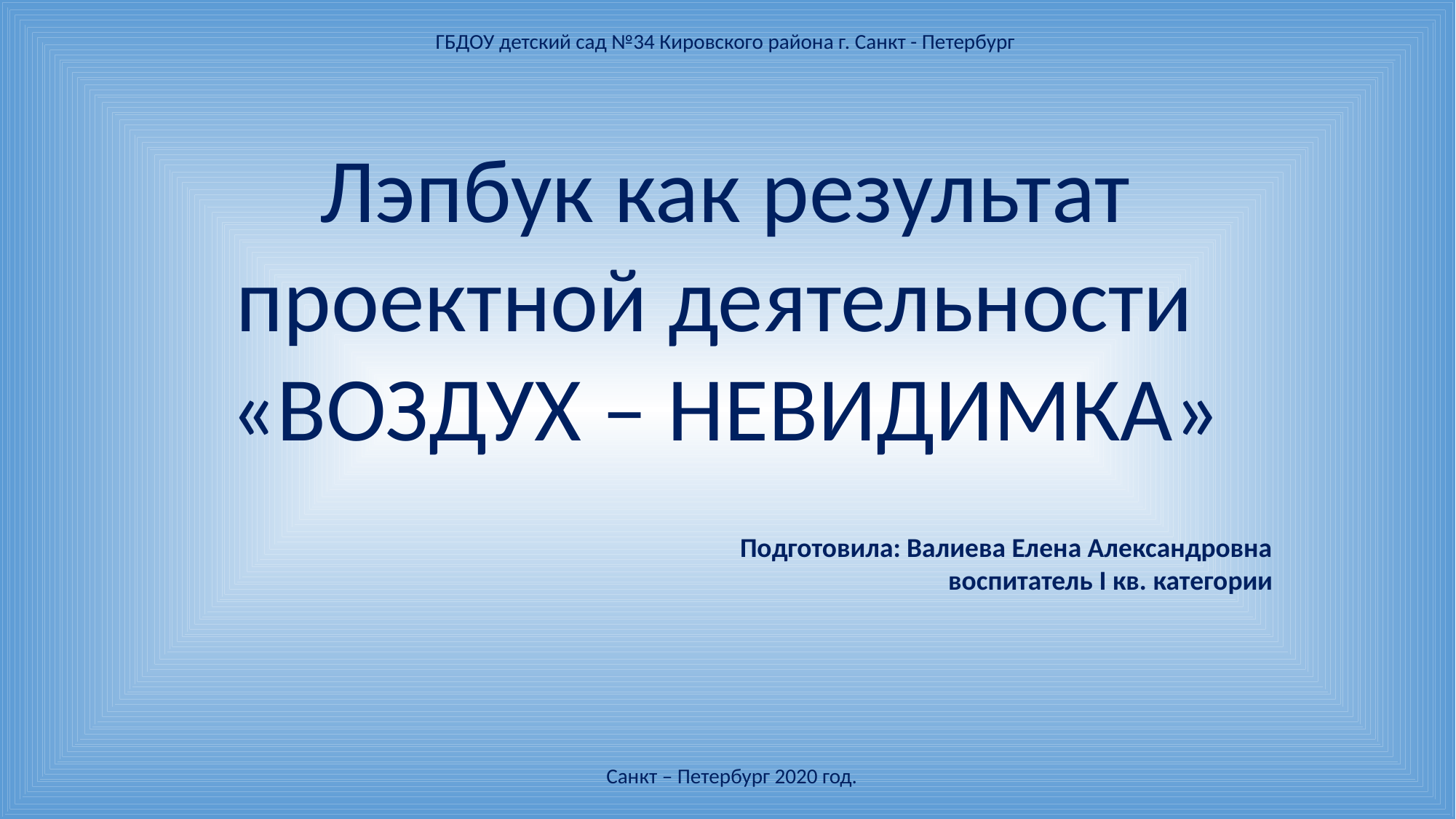

ГБДОУ детский сад №34 Кировского района г. Санкт - Петербург
Лэпбук как результат проектной деятельности
«ВОЗДУХ – НЕВИДИМКА»
Подготовила: Валиева Елена Александровна
воспитатель I кв. категории
Санкт – Петербург 2020 год.